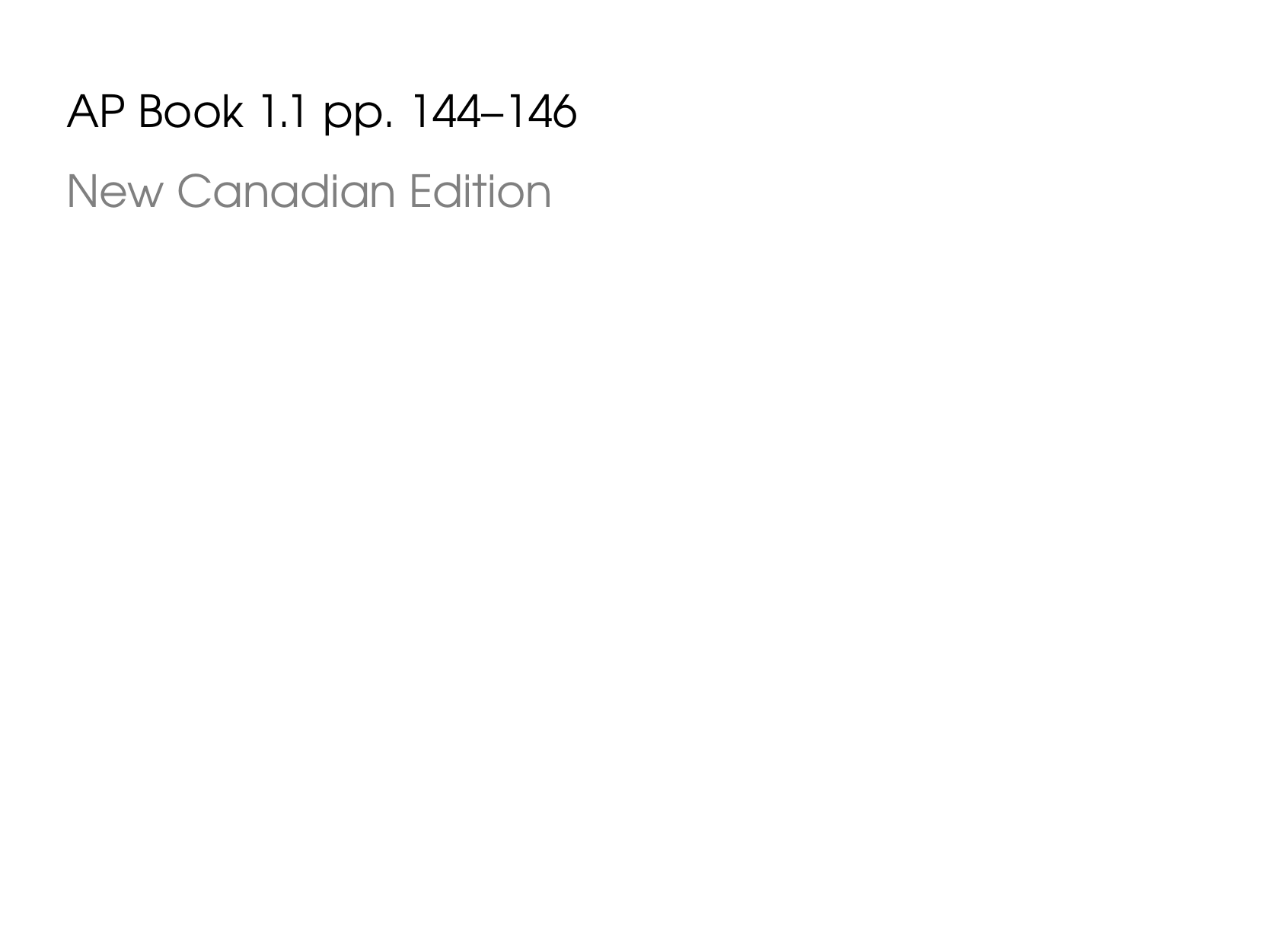

AP Book 1.1 pp. 144–146
New Canadian Edition